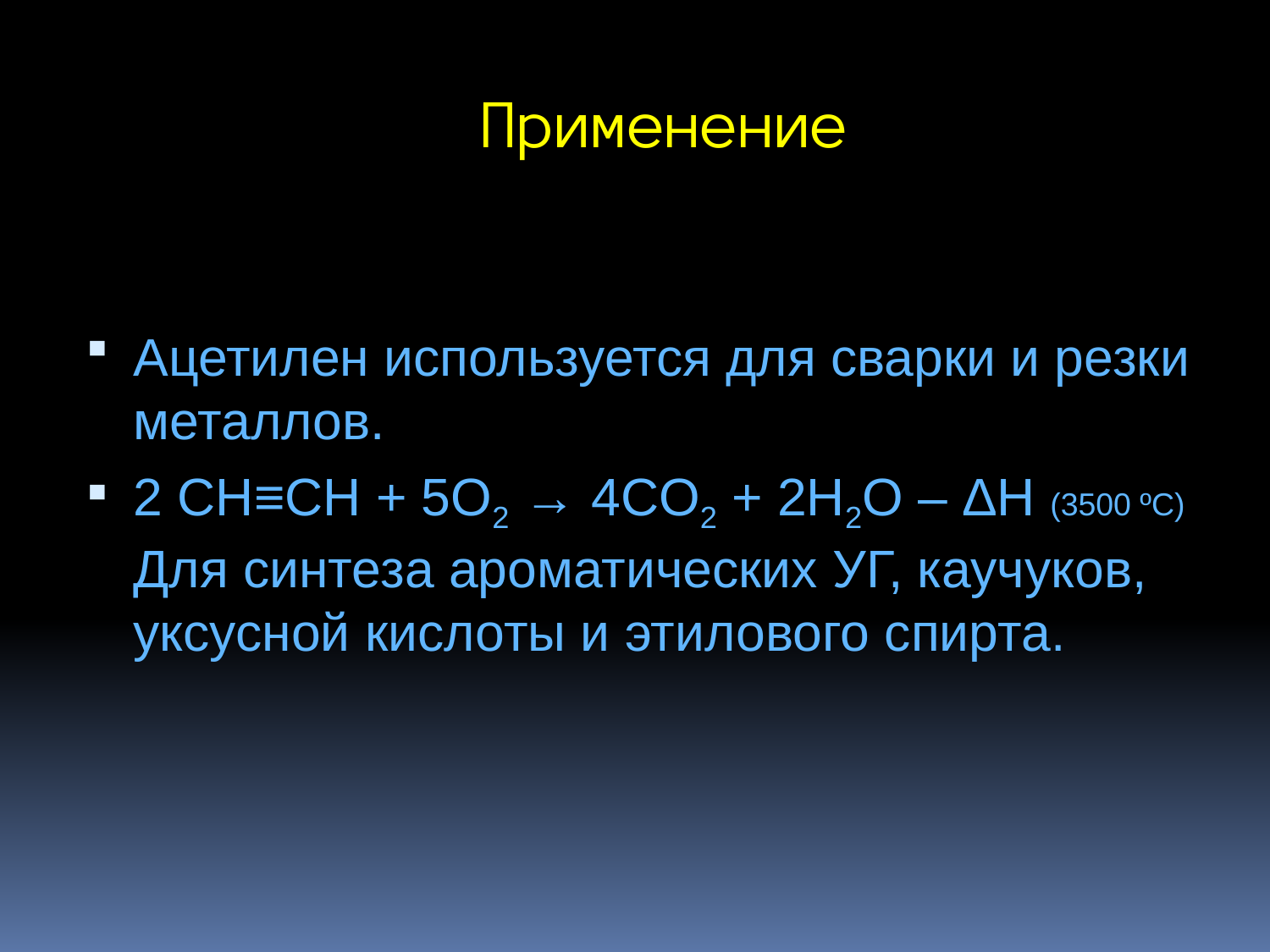

# Применение
Ацетилен используется для сварки и резки металлов.
2 CH≡CH + 5O2 → 4CO2 + 2H2O – ΔH (3500 ºС) Для синтеза ароматических УГ, каучуков, уксусной кислоты и этилового спирта.